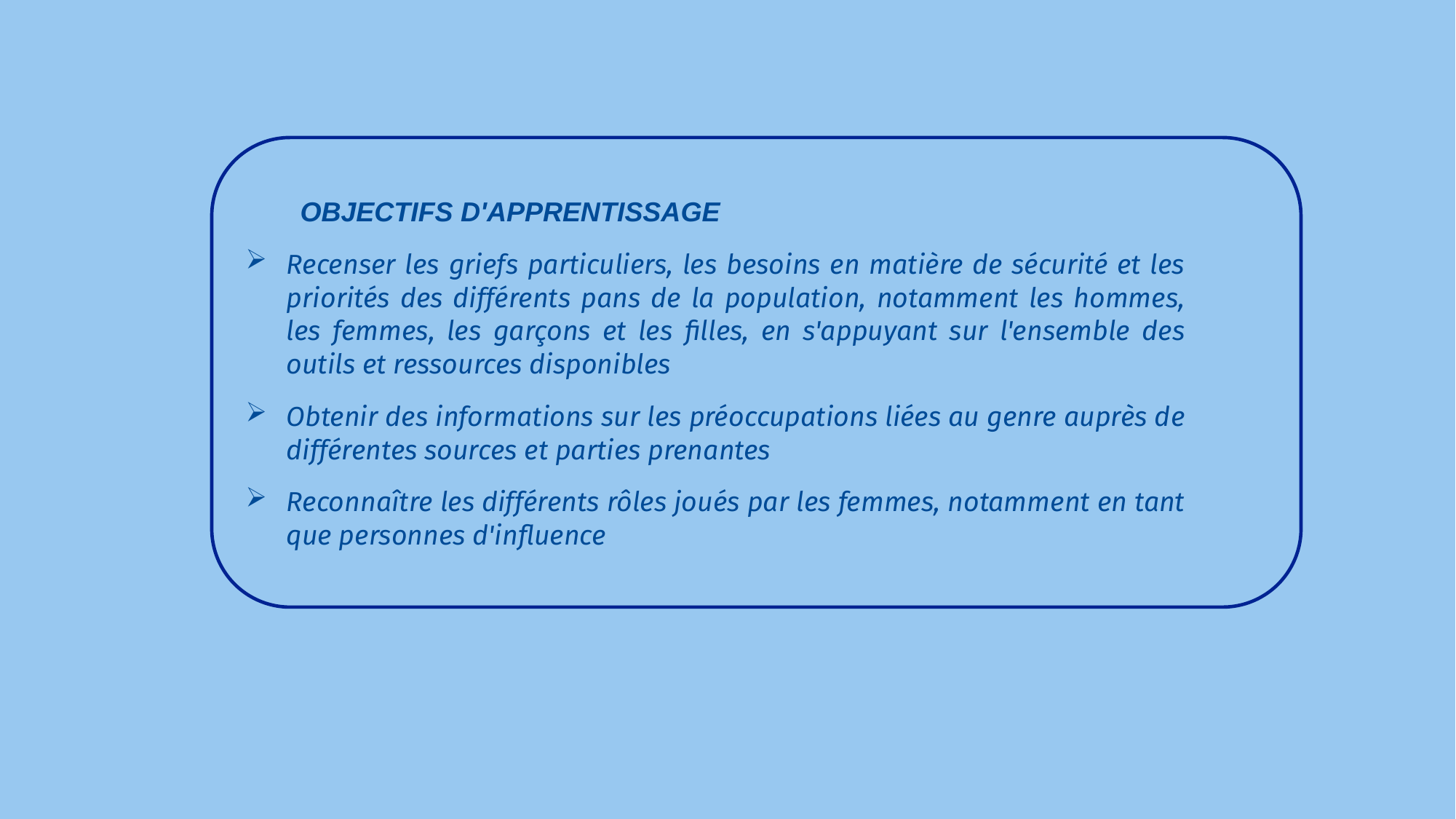

OBJECTIFS D'APPRENTISSAGE
Recenser les griefs particuliers, les besoins en matière de sécurité et les priorités des différents pans de la population, notamment les hommes, les femmes, les garçons et les filles, en s'appuyant sur l'ensemble des outils et ressources disponibles
Obtenir des informations sur les préoccupations liées au genre auprès de différentes sources et parties prenantes
Reconnaître les différents rôles joués par les femmes, notamment en tant que personnes d'influence